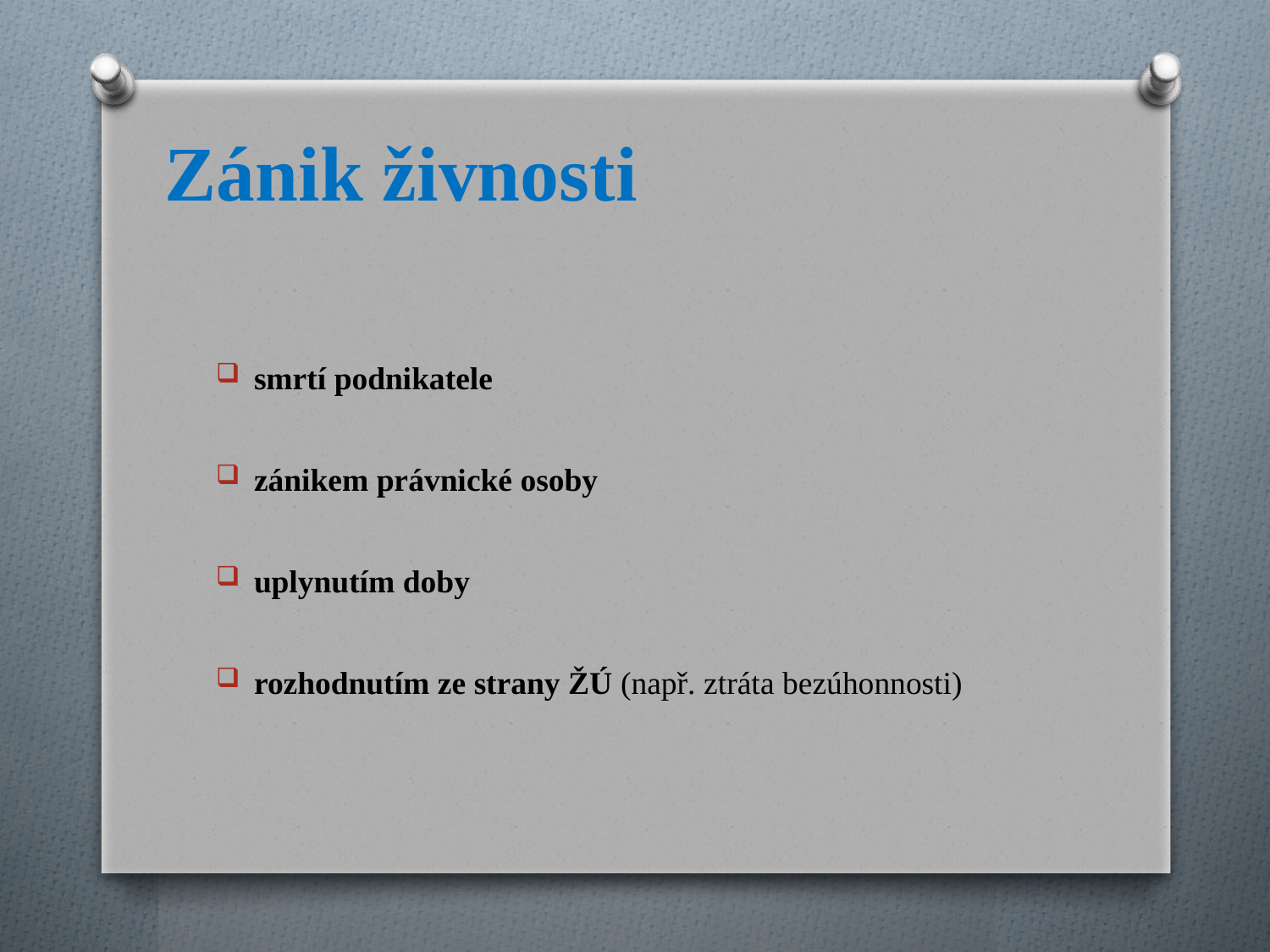

# Zánik živnosti
smrtí podnikatele
zánikem právnické osoby
uplynutím doby
rozhodnutím ze strany ŽÚ (např. ztráta bezúhonnosti)